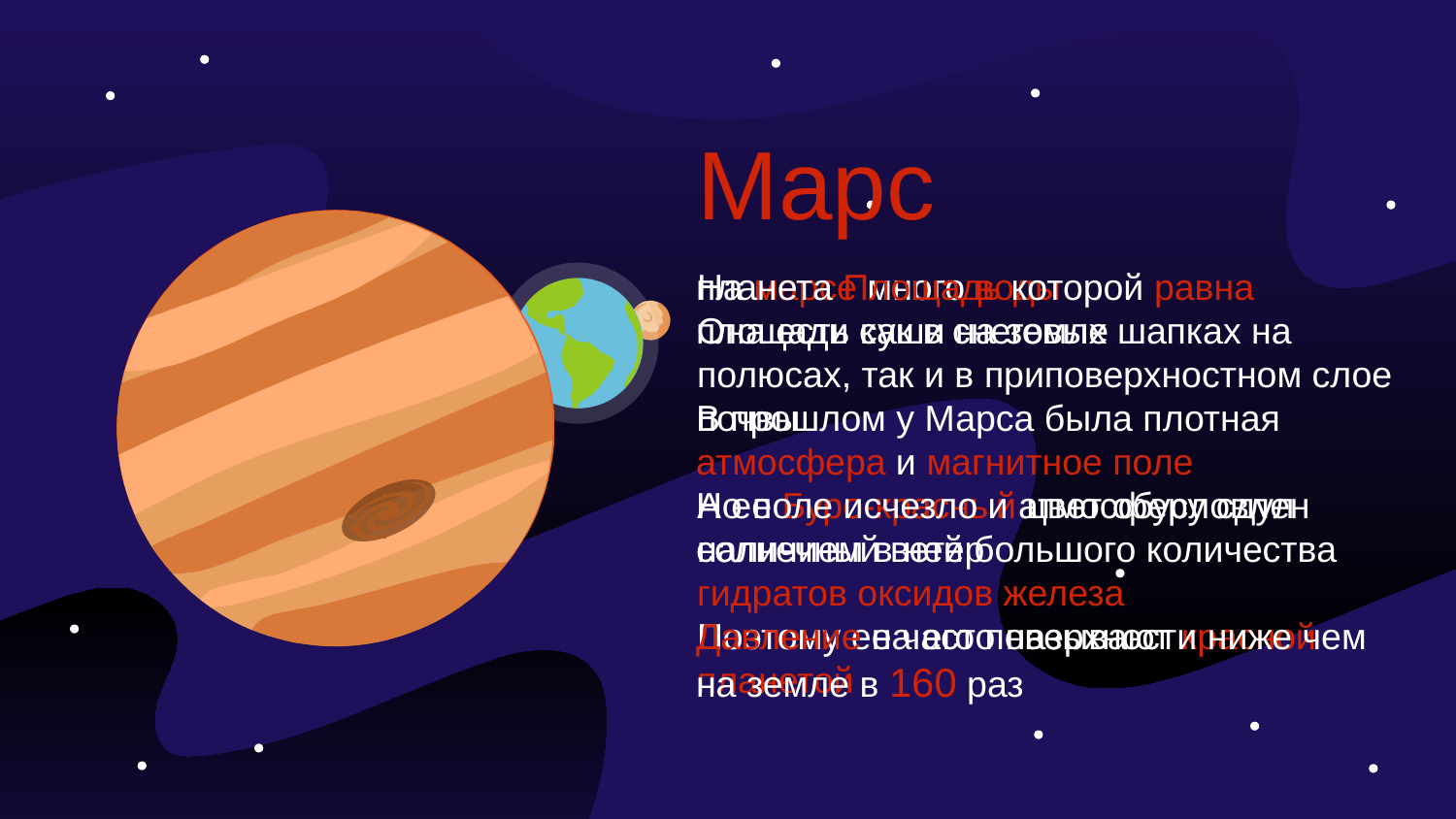

Марс

планета Площадь которой равна площади суши на земле

В прошлом у Марса была плотная атмосфера и магнитное поле
Но поле исчезло и атмосферу сдул солнечный ветер

Давление на его поверхности ниже чем на земле в 160 раз
На марсе много воды
Она есть как в снеговых шапках на полюсах, так и в приповерхностном слое почвы

А ее Буро-красный цвет обусловлен наличием в ней большого количества гидратов оксидов железа
Поэтому ее часто называют красной планетой